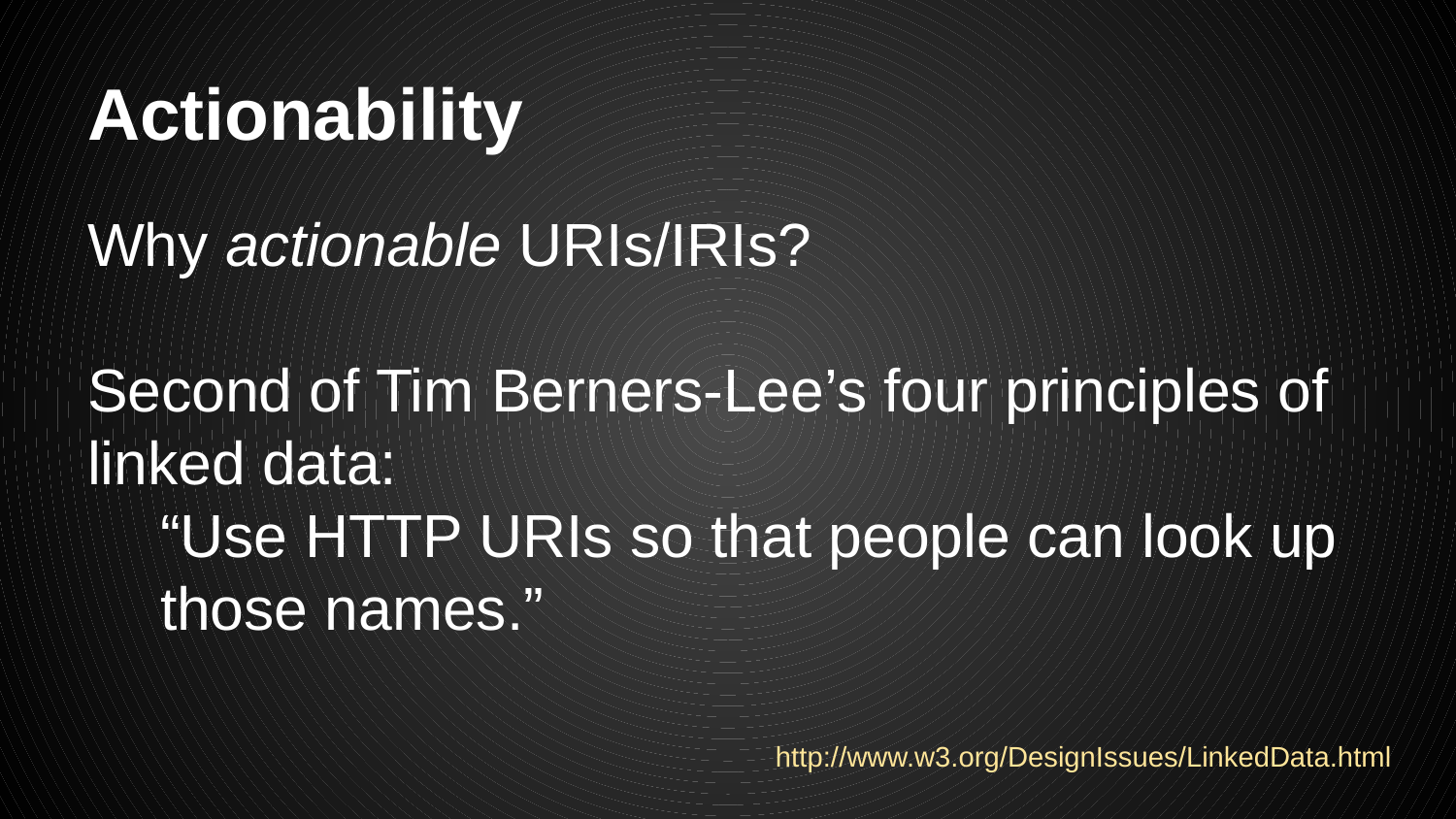

# Actionability
Why actionable URIs/IRIs?

Second of Tim Berners-Lee’s four principles of linked data:
“Use HTTP URIs so that people can look up those names.”
http://www.w3.org/DesignIssues/LinkedData.html